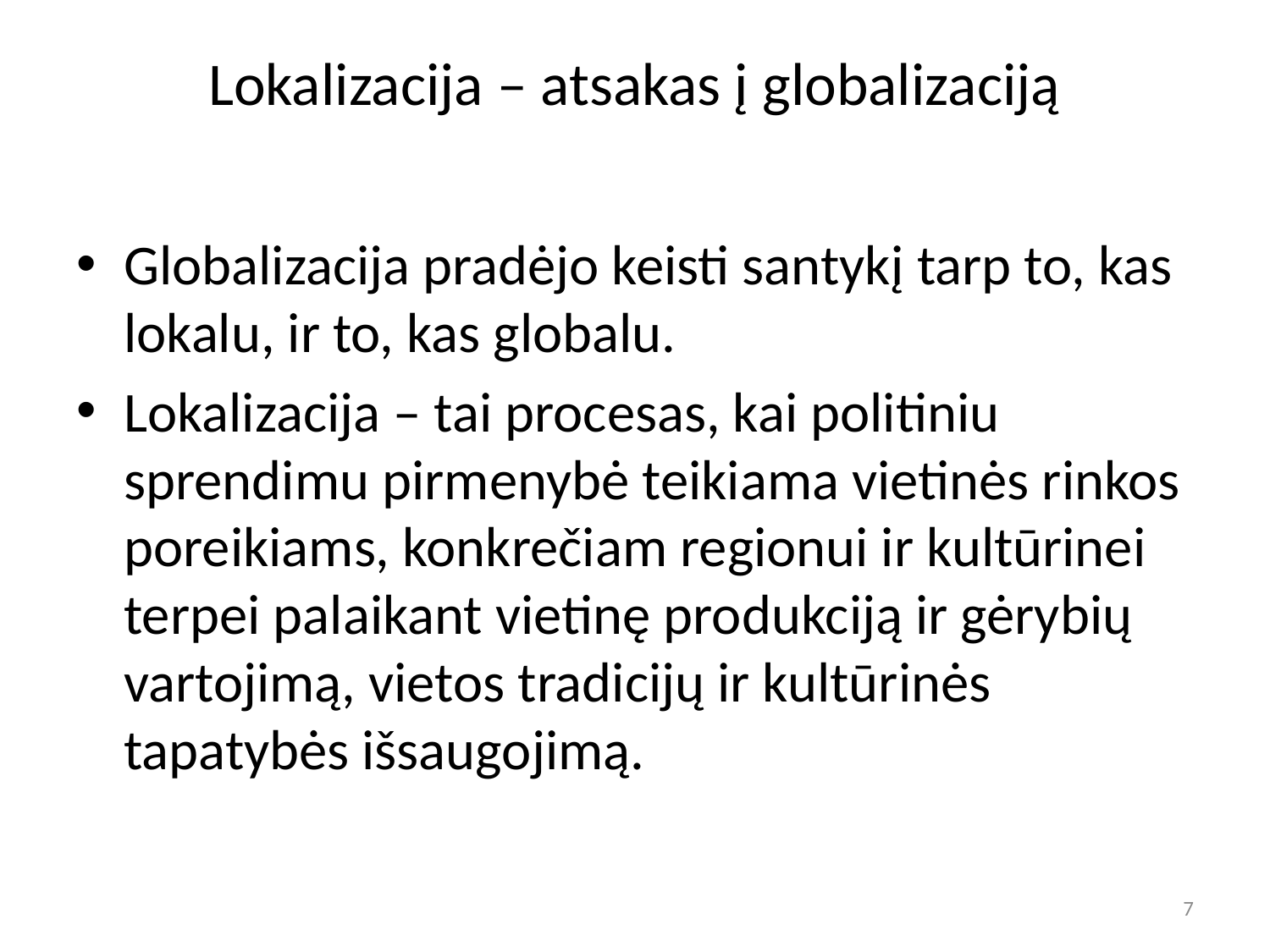

# Lokalizacija – atsakas į globalizaciją
Globalizacija pradėjo keisti santykį tarp to, kas lokalu, ir to, kas globalu.
Lokalizacija – tai procesas, kai politiniu sprendimu pirmenybė teikiama vietinės rinkos poreikiams, konkrečiam regionui ir kultūrinei terpei palaikant vietinę produkciją ir gėrybių vartojimą, vietos tradicijų ir kultūrinės tapatybės išsaugojimą.

7